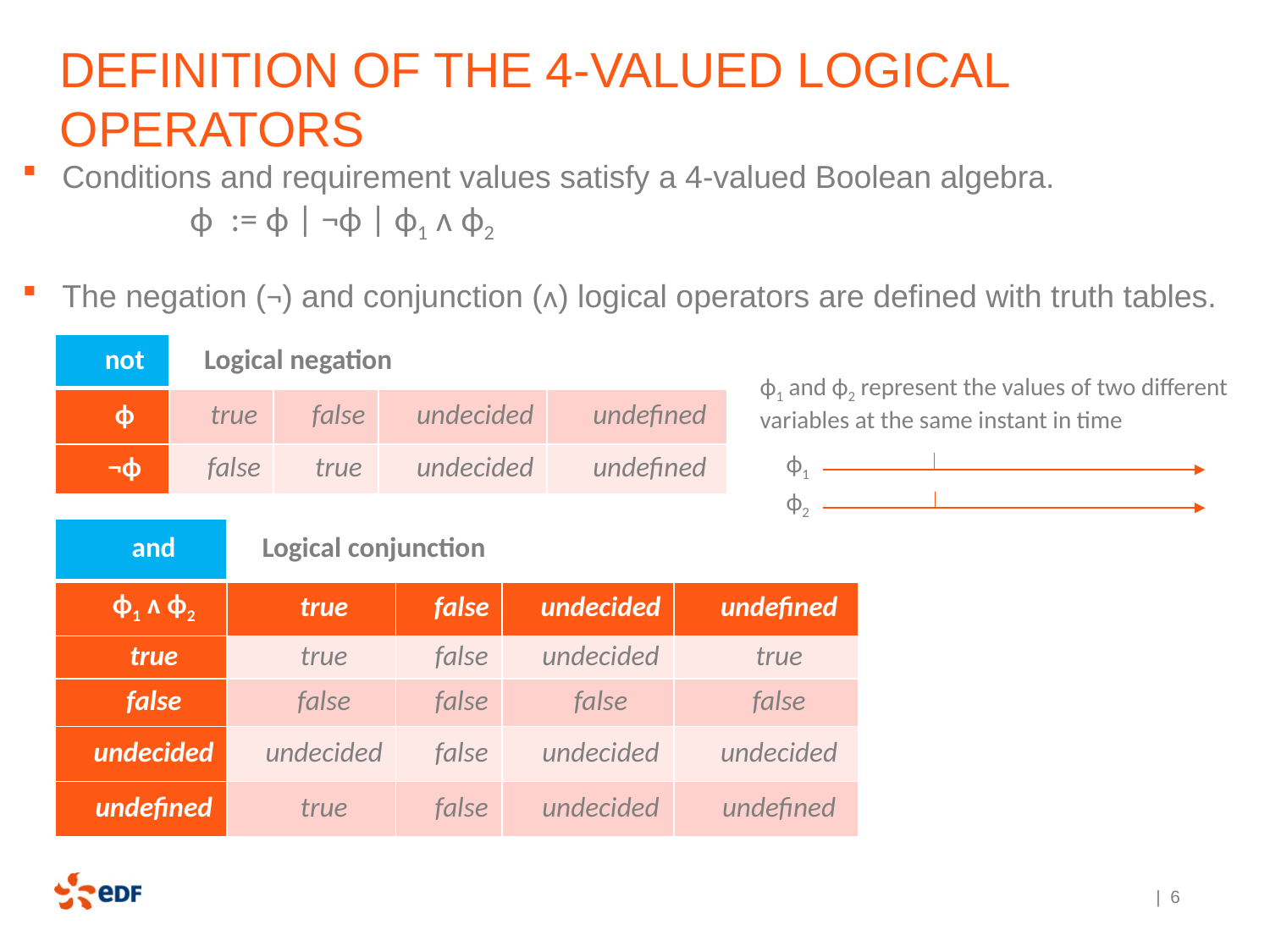

# Definition of the 4-valued logical operators
Conditions and requirement values satisfy a 4-valued Boolean algebra.
ϕ  := ϕ | ¬ϕ | ϕ1 ᴧ ϕ2
The negation (¬) and conjunction (ᴧ) logical operators are defined with truth tables.
| not | Logical negation |  |  |  |
| --- | --- | --- | --- | --- |
| ϕ | true | false | undecided | undefined |
| ¬ϕ | false | true | undecided | undefined |
ϕ1 and ϕ2 represent the values of two different variables at the same instant in time
ϕ1
ϕ2
| and | Logical conjunction |  |  |  |
| --- | --- | --- | --- | --- |
| ϕ1 ᴧ ϕ2 | true | false | undecided | undefined |
| true | true | false | undecided | true |
| false | false | false | false | false |
| undecided | undecided | false | undecided | undecided |
| undefined | true | false | undecided | undefined |